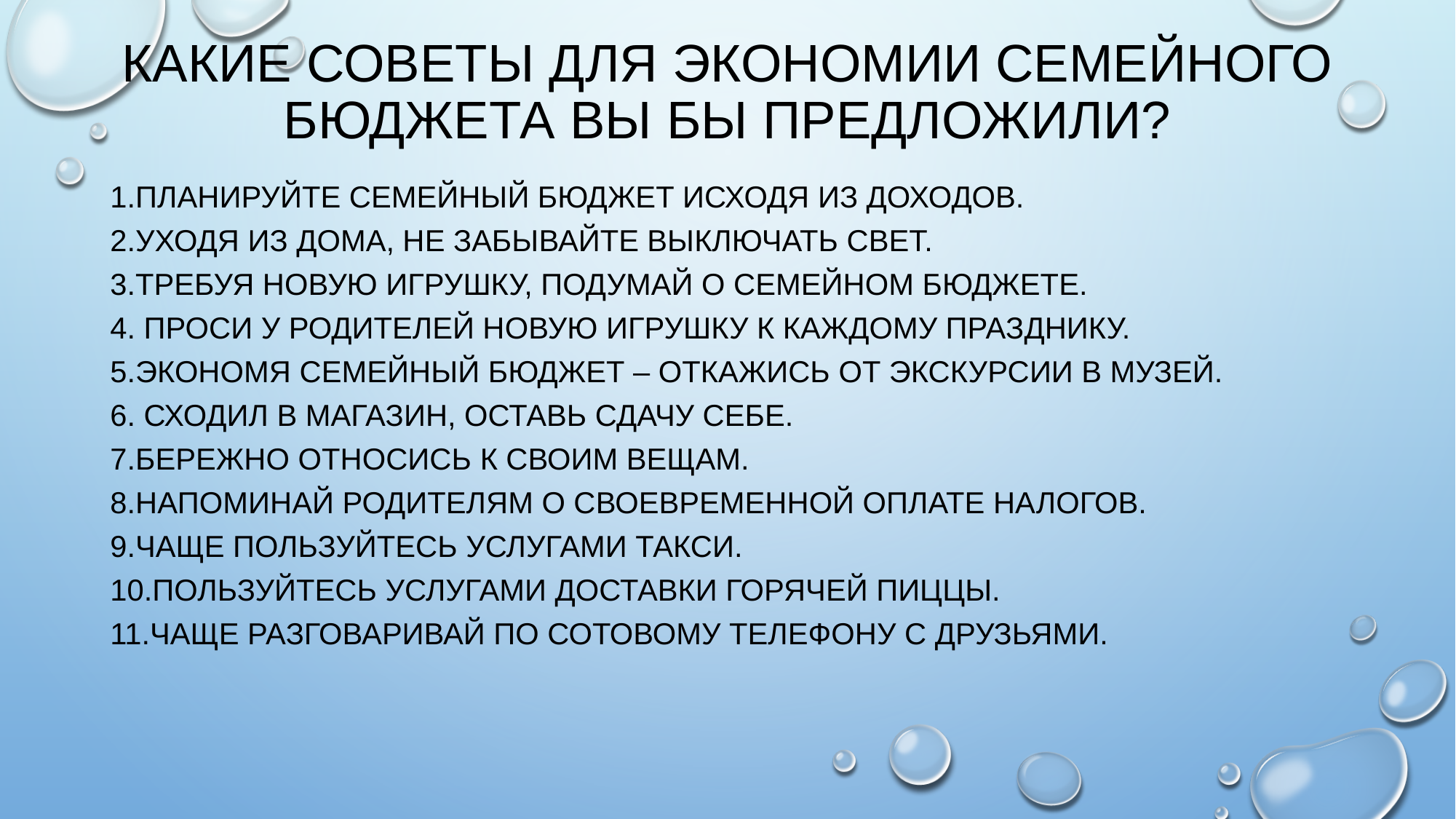

# Какие советы для экономии семейного бюджета вы бы предложили?
1.Планируйте семейный бюджет исходя из доходов.
2.Уходя из дома, не забывайте выключать свет.
3.Требуя новую игрушку, подумай о семейном бюджете.
4. Проси у родителей новую игрушку к каждому празднику.
5.Экономя семейный бюджет – откажись от экскурсии в музей.
6. Сходил в магазин, оставь сдачу себе.
7.Бережно относись к своим вещам.
8.Напоминай родителям о своевременной оплате налогов.
9.Чаще пользуйтесь услугами такси.
10.Пользуйтесь услугами доставки горячей пиццы.
11.Чаще разговаривай по сотовому телефону с друзьями.